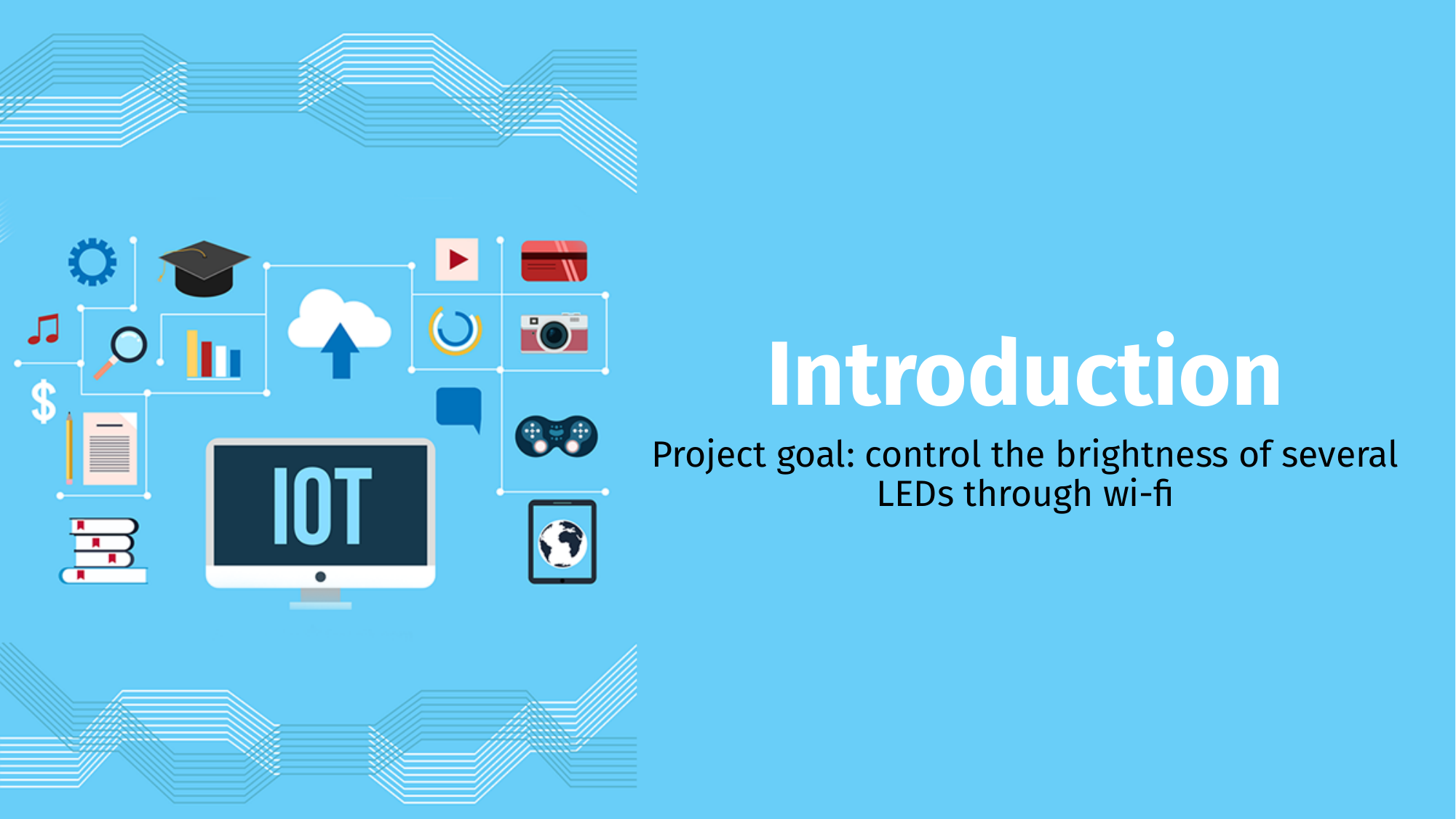

# Introduction
Project goal: control the brightness of several LEDs through wi-fi